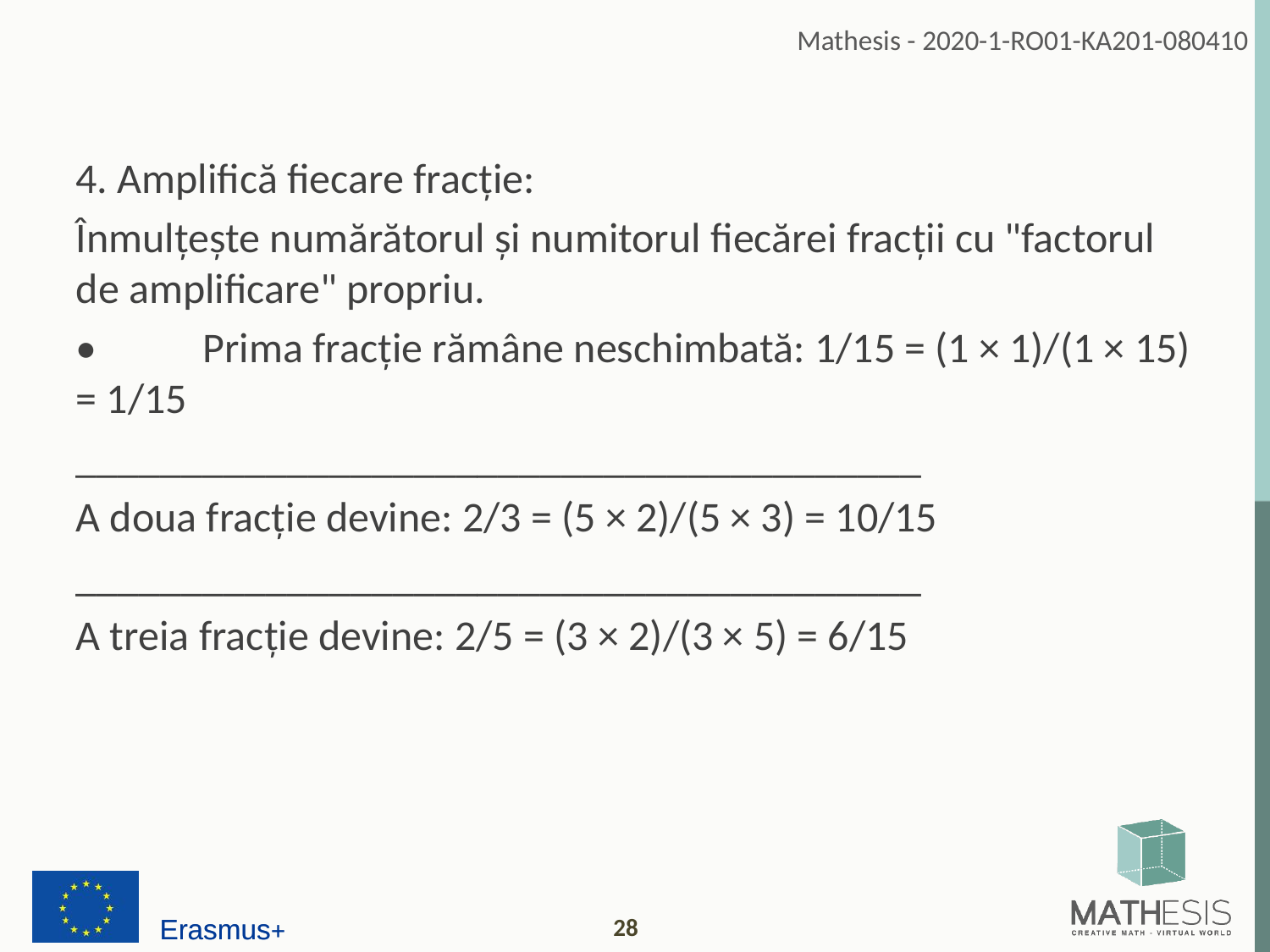

4. Amplifică fiecare fracție:
Înmulțește numărătorul și numitorul fiecărei fracții cu "factorul de amplificare" propriu.
•	Prima fracție rămâne neschimbată: 1/15 = (1 × 1)/(1 × 15) = 1/15
________________________________________
A doua fracție devine: 2/3 = (5 × 2)/(5 × 3) = 10/15
________________________________________
A treia fracție devine: 2/5 = (3 × 2)/(3 × 5) = 6/15